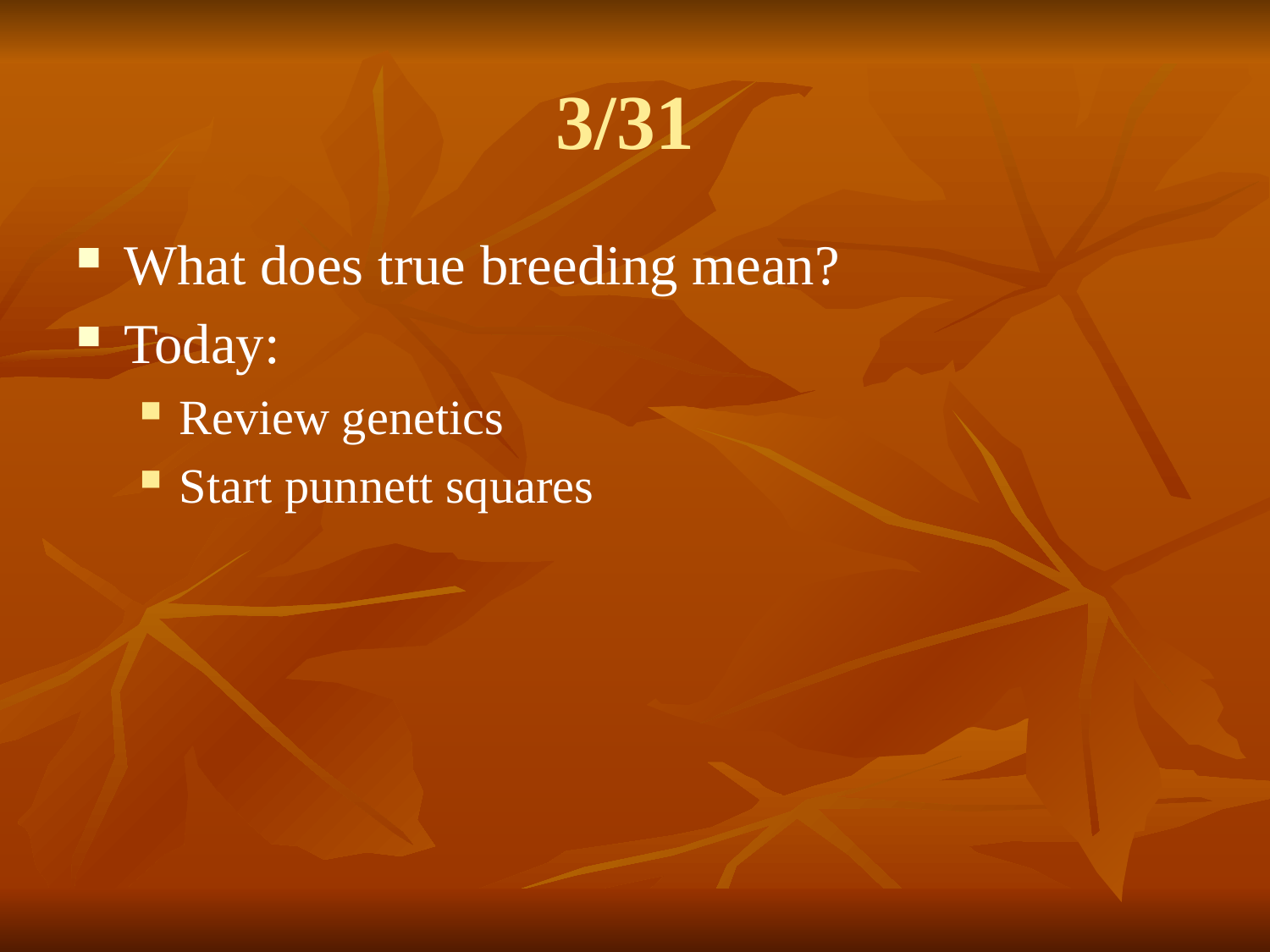

# 3/31
What does true breeding mean?
Today:
Review genetics
Start punnett squares